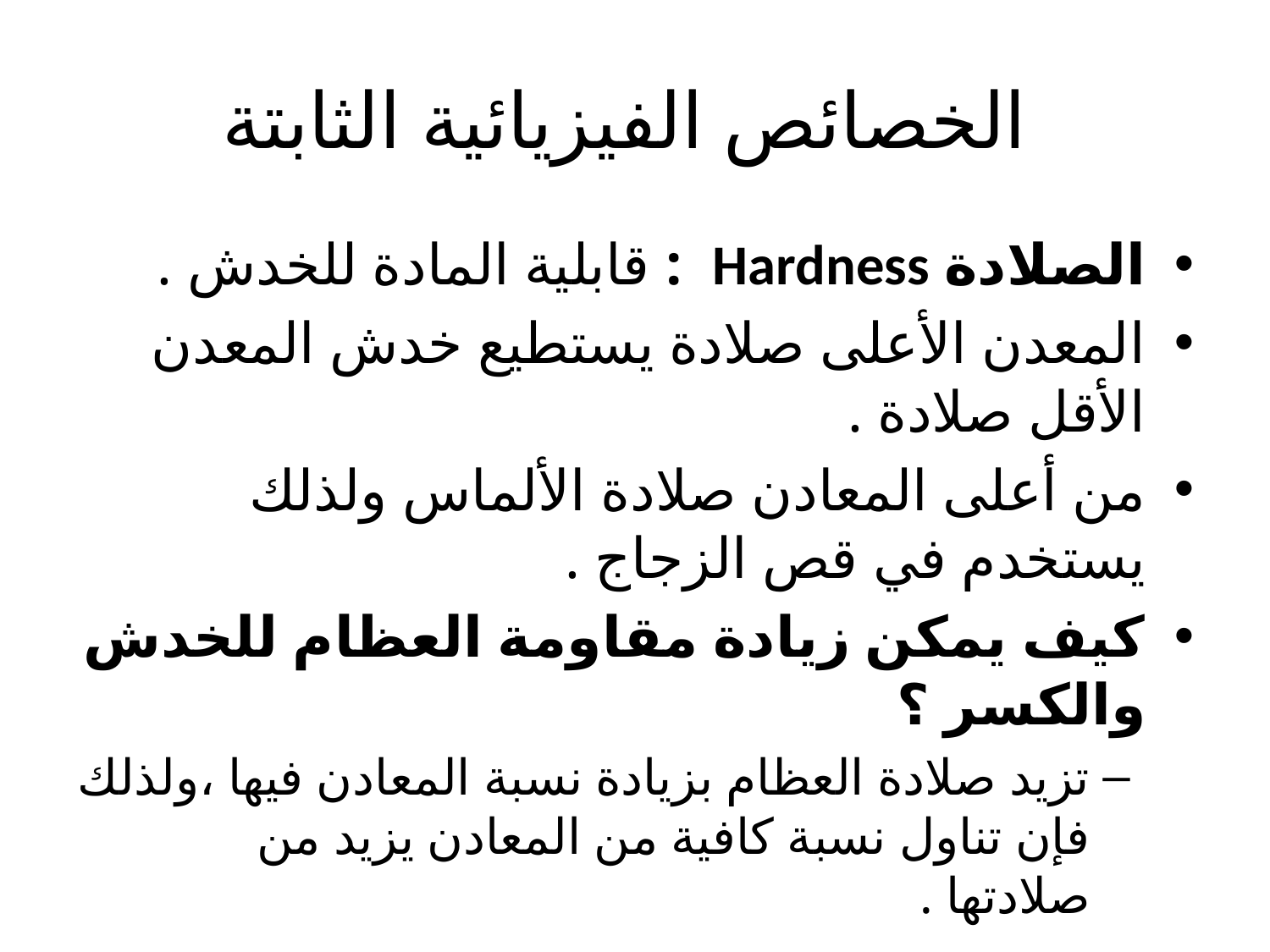

# الخصائص الفيزيائية الثابتة
الصلادة Hardness  : قابلية المادة للخدش .
المعدن الأعلى صلادة يستطيع خدش المعدن الأقل صلادة .
من أعلى المعادن صلادة الألماس ولذلك يستخدم في قص الزجاج .
كيف يمكن زيادة مقاومة العظام للخدش والكسر ؟
تزيد صلادة العظام بزيادة نسبة المعادن فيها ،ولذلك فإن تناول نسبة كافية من المعادن يزيد من صلادتها .